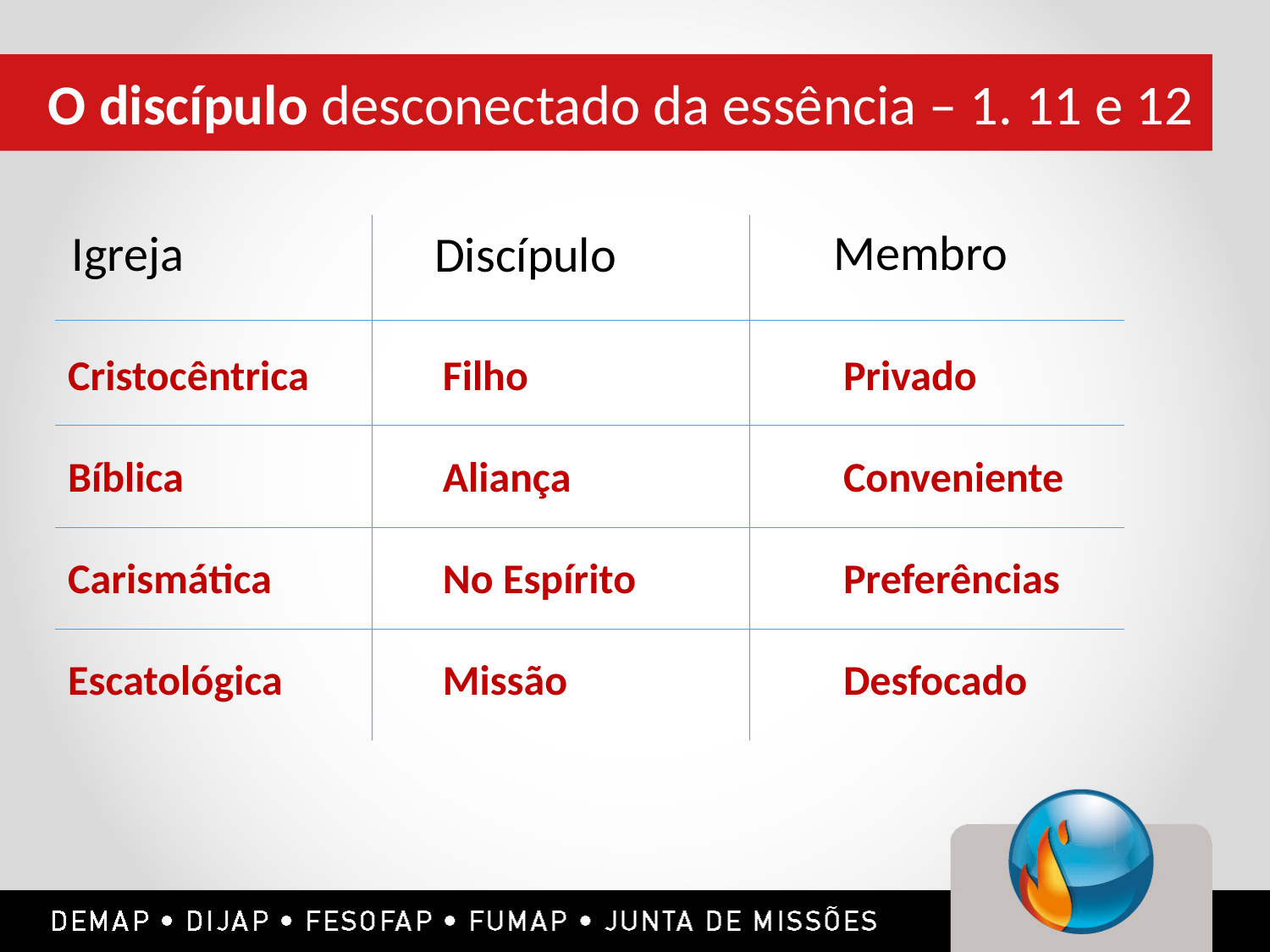

O discípulo desconectado da essência – 1. 11 e 12
Membro
Igreja
Discípulo
Cristocêntrica

Bíblica

Carismática

Escatológica
Filho

Aliança

No Espírito

Missão
Privado

Conveniente

Preferências

Desfocado